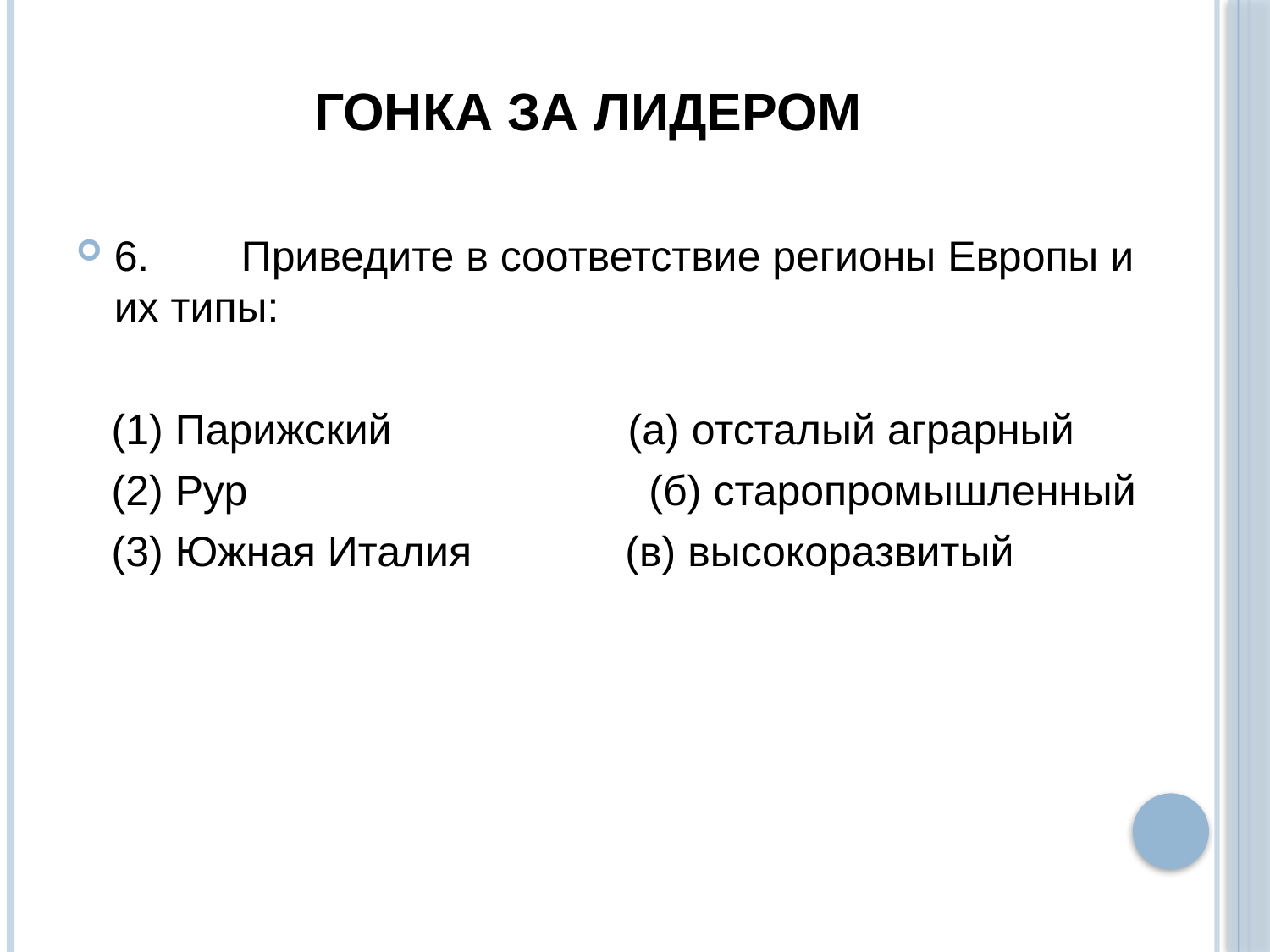

# Гонка за лидером
6.	Приведите в соответствие регионы Европы и их типы:

   (1) Парижский                    (а) отсталый аграрный
   (2) Рур                                  (б) старопромышленный
   (3) Южная Италия             (в) высокоразвитый